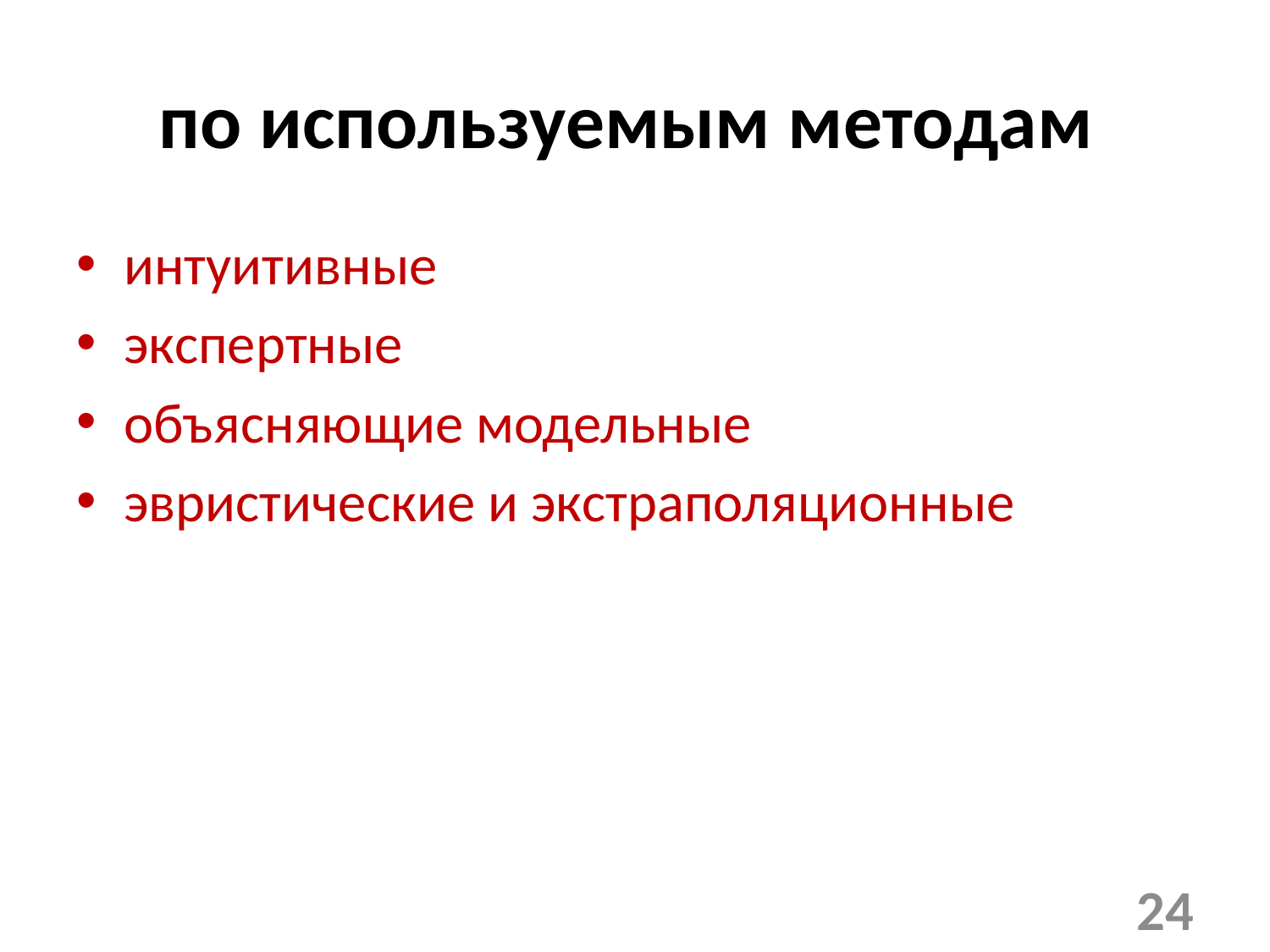

# по используемым методам
интуитивные
экспертные
объясняющие модельные
эвристические и экстраполяционные

24